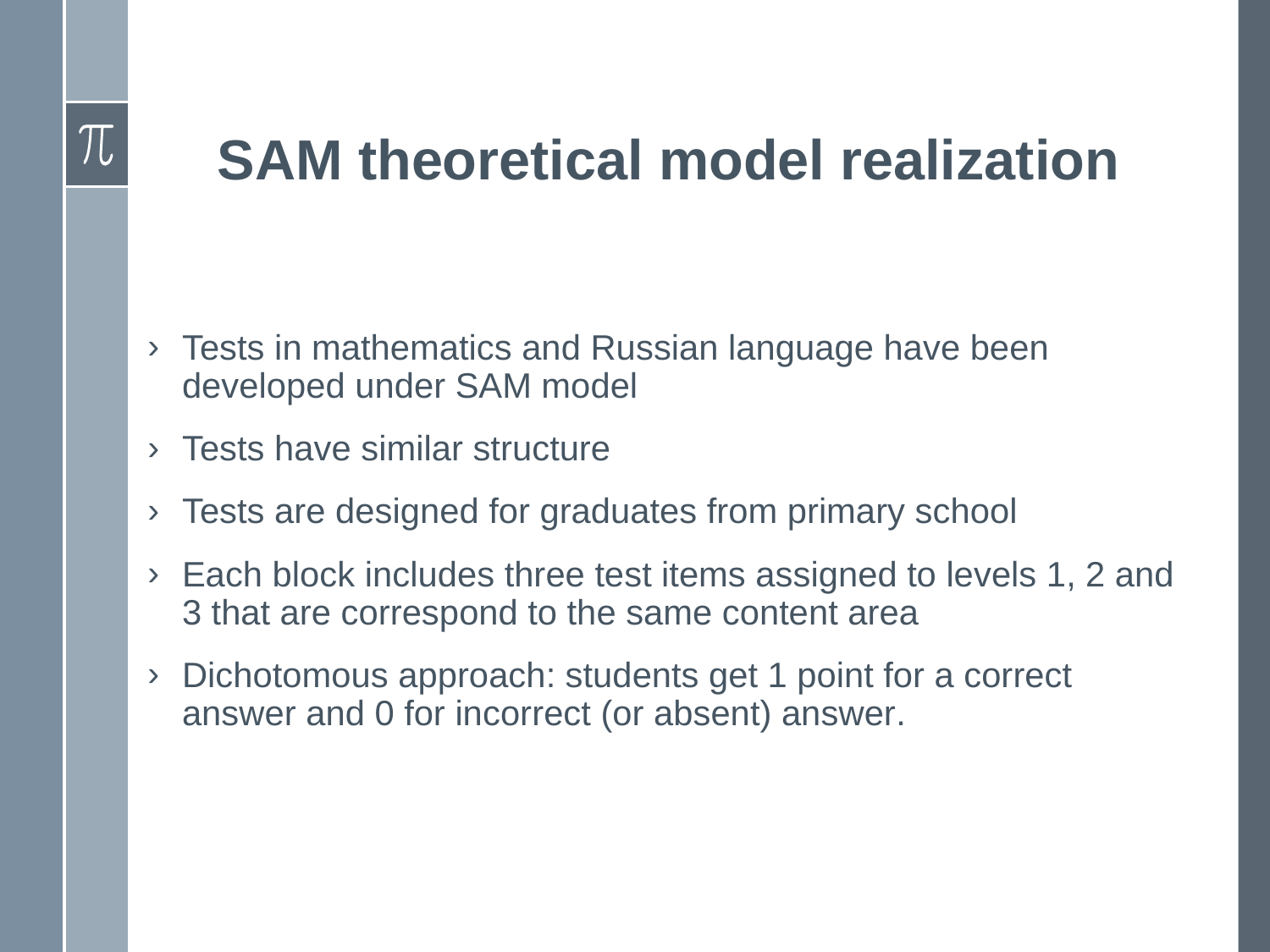

# SAM theoretical model realization

Tests in mathematics and Russian language have been developed under SAM model
Tests have similar structure
Tests are designed for graduates from primary school
Each block includes three test items assigned to levels 1, 2 and 3 that are correspond to the same content area
Dichotomous approach: students get 1 point for a correct answer and 0 for incorrect (or absent) answer.